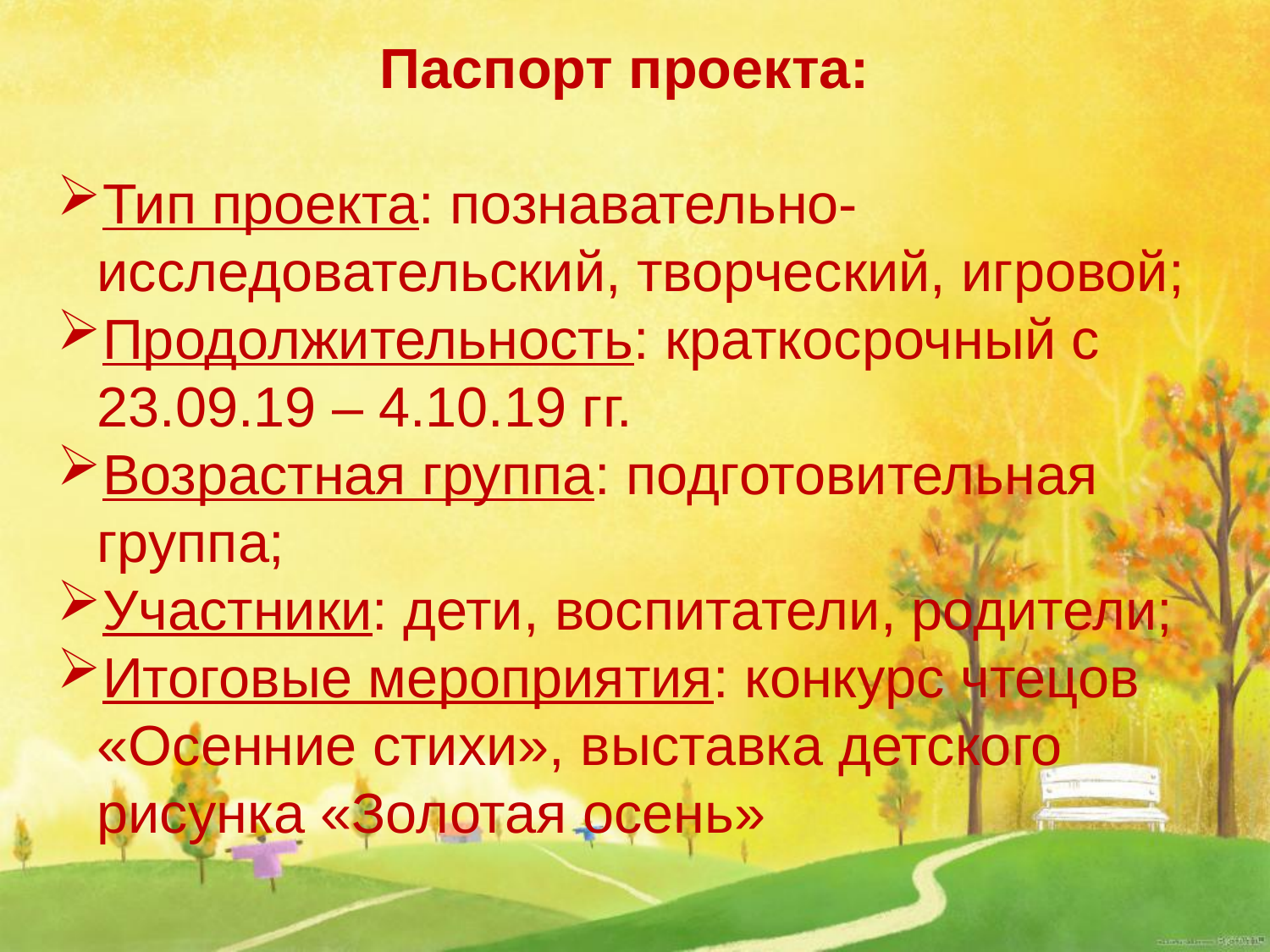

Паспорт проекта:

Тип проекта: познавательно-исследовательский, творческий, игровой;
Продолжительность: краткосрочный с 23.09.19 – 4.10.19 гг.
Возрастная группа: подготовительная  группа;
Участники: дети, воспитатели, родители;
Итоговые мероприятия: конкурс чтецов «Осенние стихи», выставка детского рисунка «Золотая осень»